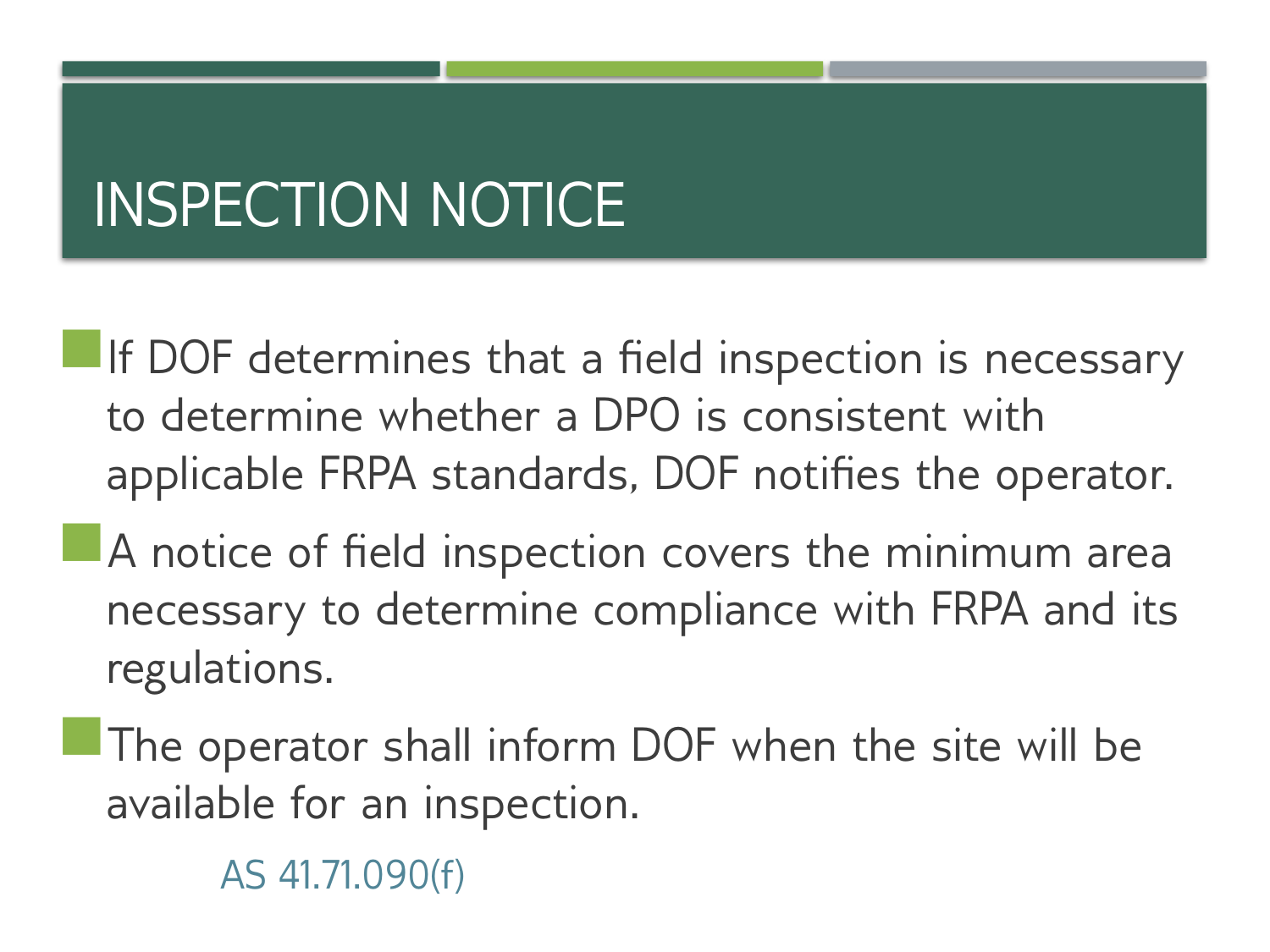

# Inspection notice
If DOF determines that a field inspection is necessary to determine whether a DPO is consistent with applicable FRPA standards, DOF notifies the operator.
A notice of field inspection covers the minimum area necessary to determine compliance with FRPA and its regulations.
The operator shall inform DOF when the site will be available for an inspection.
						   						  AS 41.71.090(f)